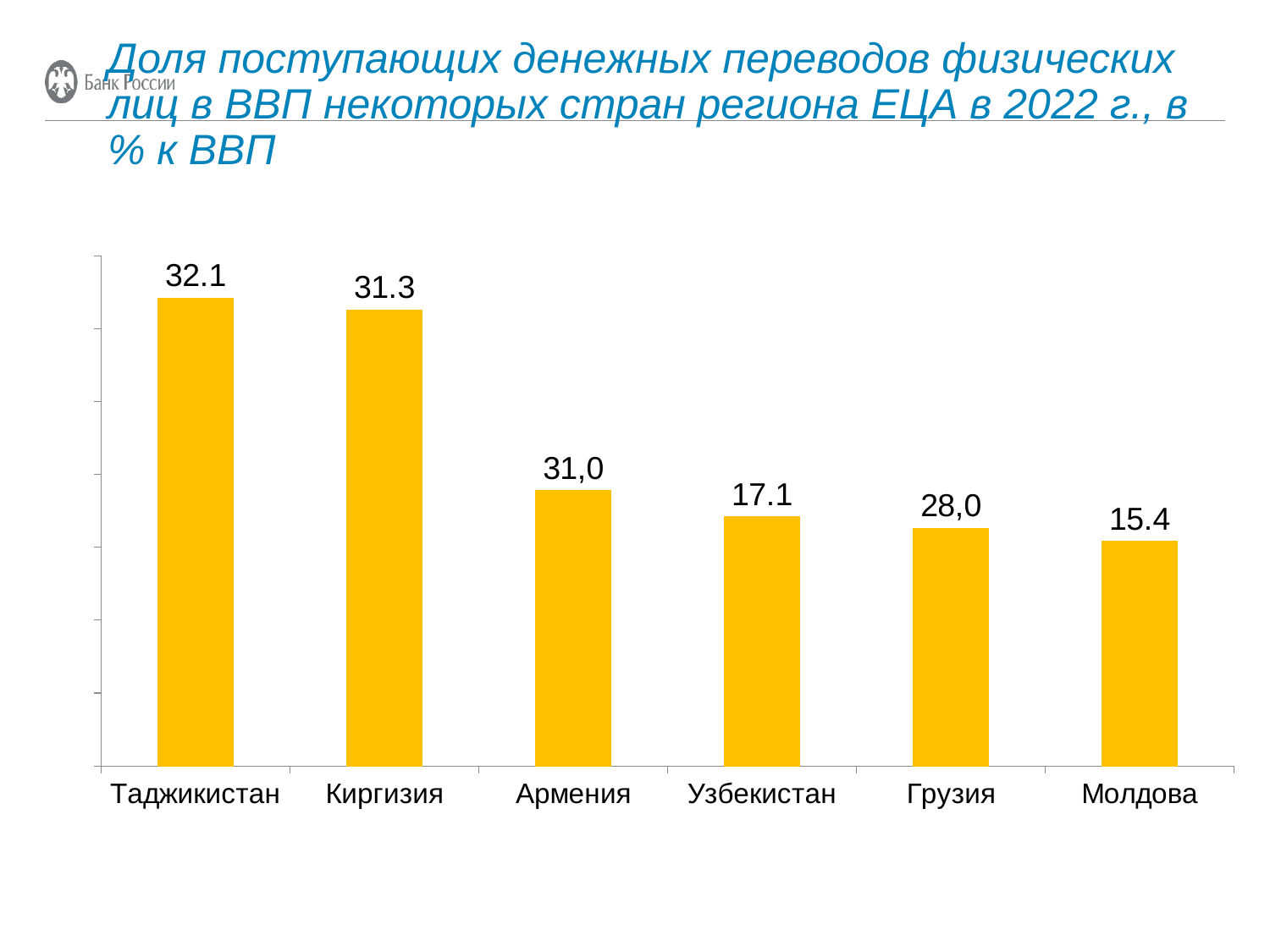

# Доля поступающих денежных переводов физических лиц в ВВП некоторых стран региона ЕЦА в 2022 г., в % к ВВП

### Chart

| Category | Ряд 1 |
|---|---|
| Таджикистан | 32.1 |
| Киргизия | 31.3 |
| Армения | 18.9 |
| Узбекистан | 17.1 |
| Грузия | 16.3 |
| Молдова | 15.4 |